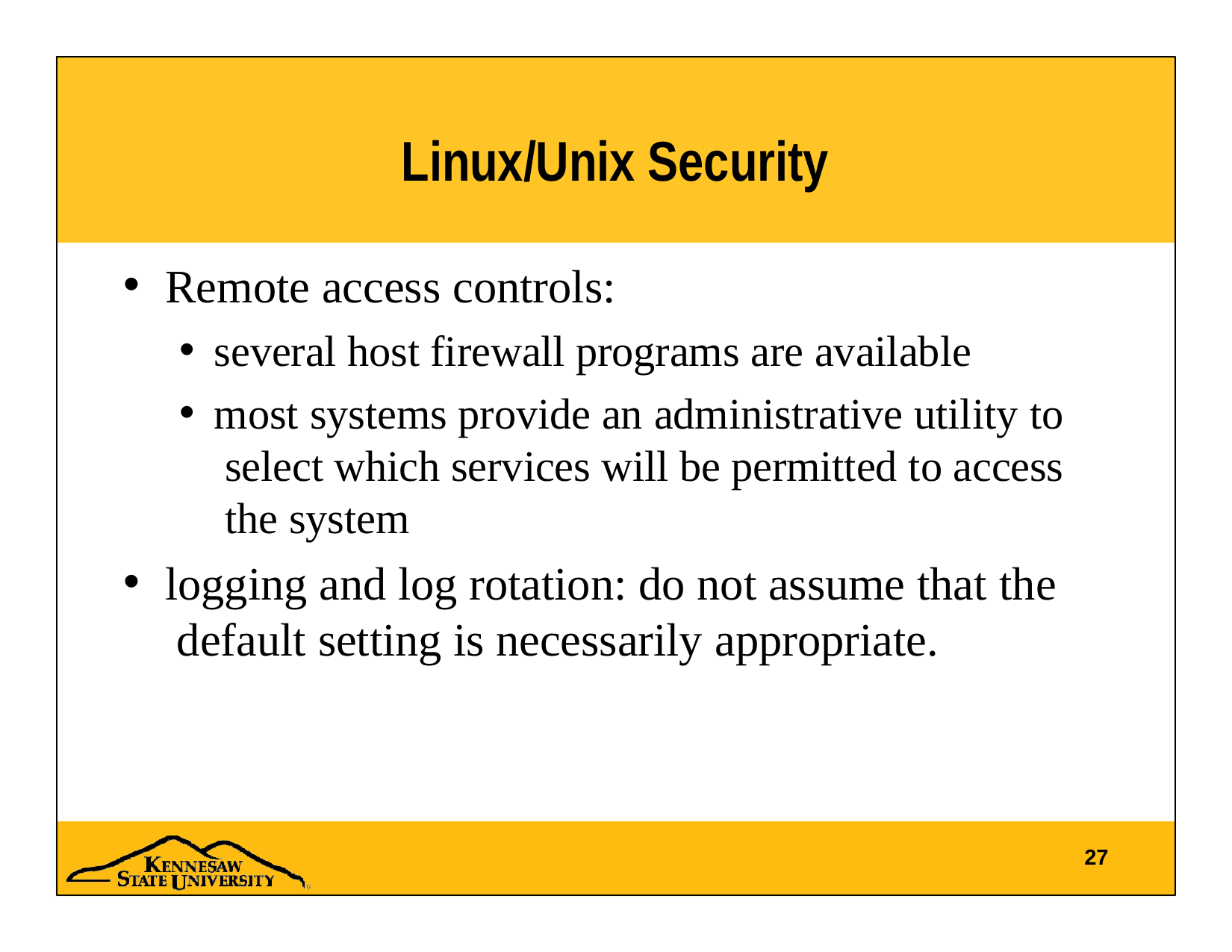

# Linux/Unix Security
Remote access controls:
several host firewall programs are available
most systems provide an administrative utility to  select which services will be permitted to access  the system
logging and log rotation: do not assume that the  default setting is necessarily appropriate.

27